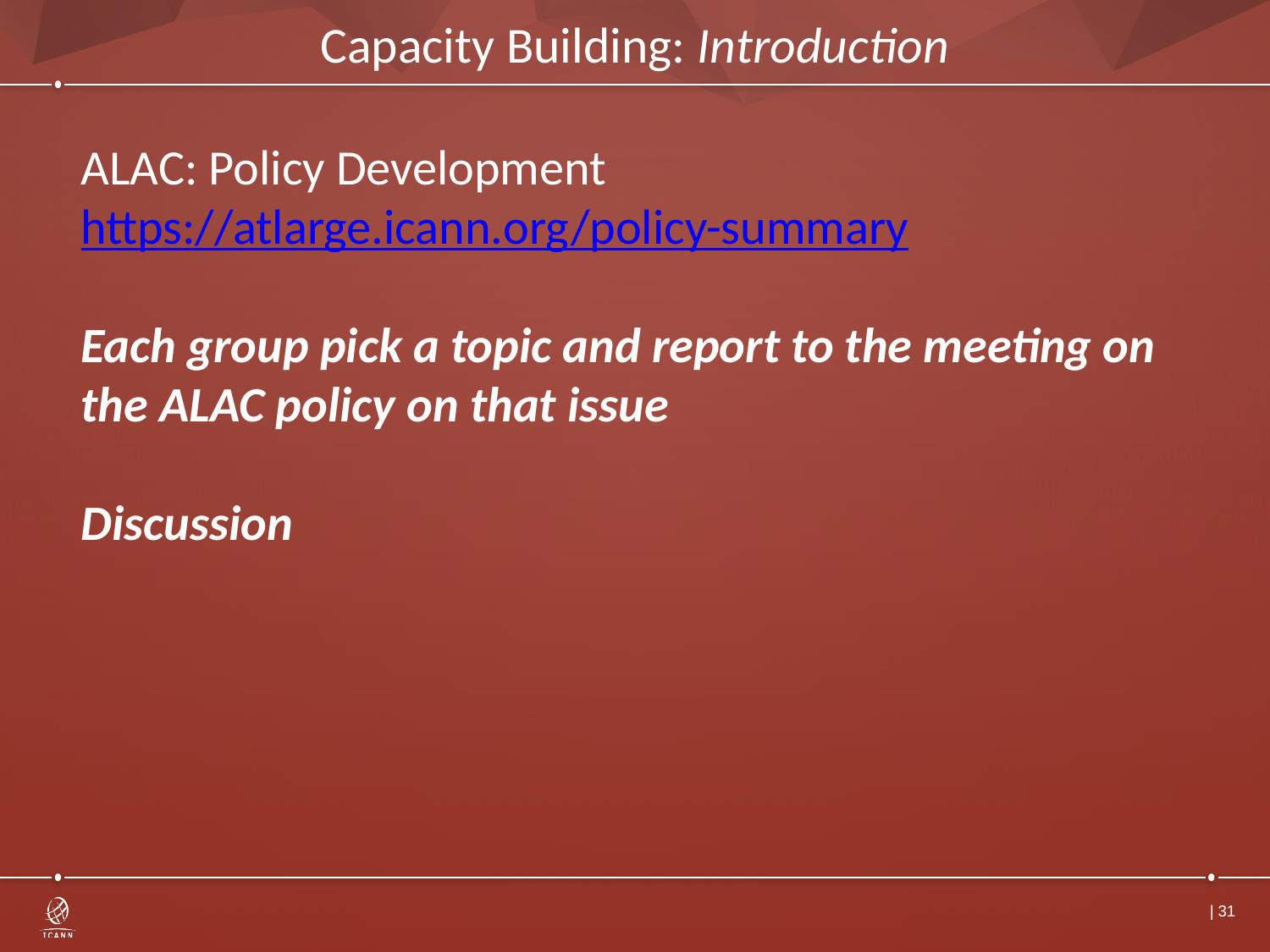

# Capacity Building: Introduction
ALAC: Policy Development
https://atlarge.icann.org/policy-summary

Each group pick a topic and report to the meeting on the ALAC policy on that issue

Discussion